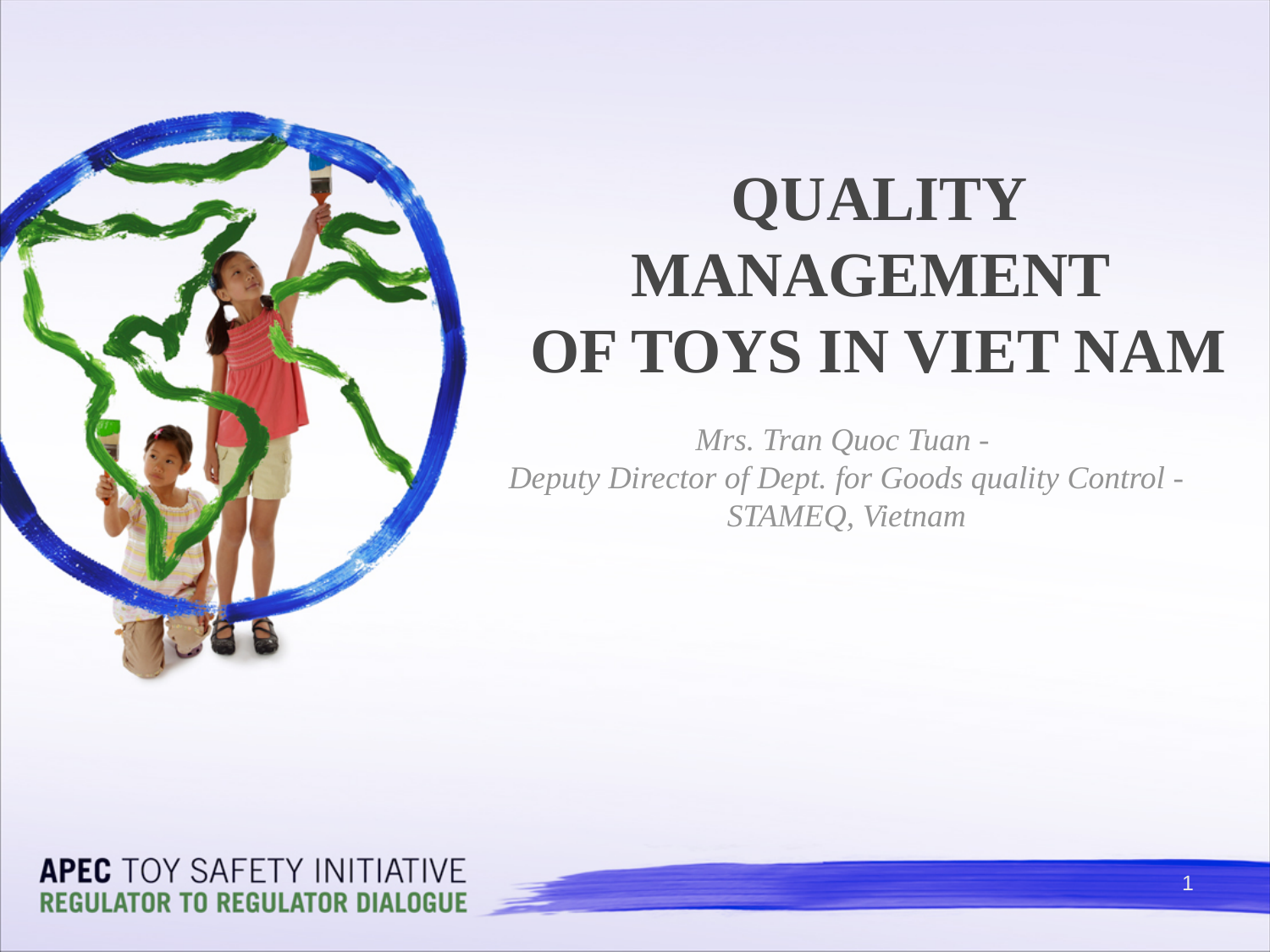

# QUALITY MANAGEMENT OF TOYS IN VIET NAM
Mrs. Tran Quoc Tuan -
Deputy Director of Dept. for Goods quality Control - STAMEQ, Vietnam

1